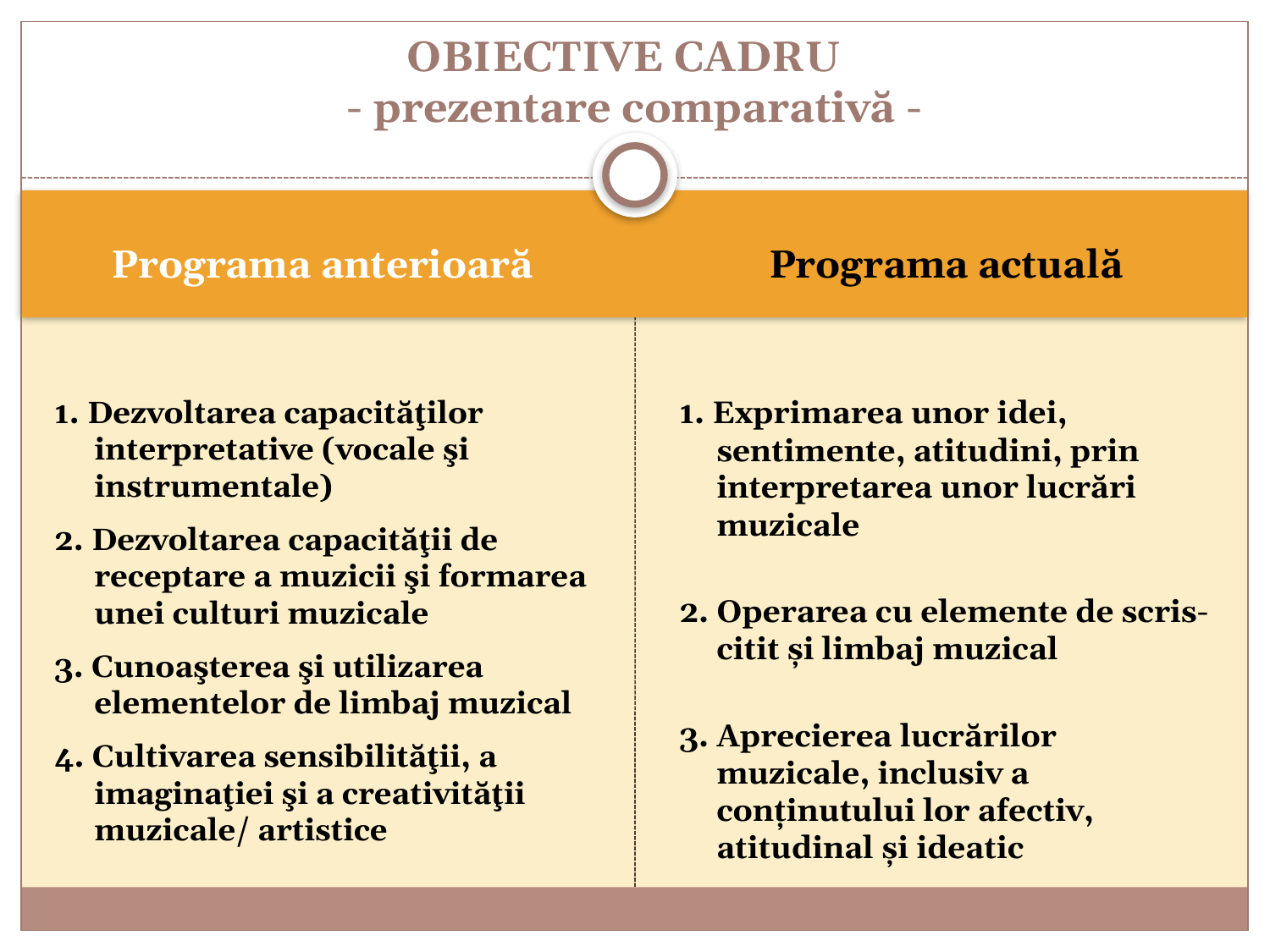

# OBIECTIVE CADRU - prezentare comparativă -
Programa anterioară
Programa actuală

1. Dezvoltarea capacităţilor interpretative (vocale şi instrumentale)
2. Dezvoltarea capacităţii de receptare a muzicii şi formarea unei culturi muzicale
3. Cunoaşterea şi utilizarea elementelor de limbaj muzical
4. Cultivarea sensibilităţii, a imaginaţiei şi a creativităţii muzicale/ artistice

1. Exprimarea unor idei, sentimente, atitudini, prin interpretarea unor lucrări muzicale

2. Operarea cu elemente de scris-citit și limbaj muzical

3. Aprecierea lucrărilor muzicale, inclusiv a conținutului lor afectiv, atitudinal și ideatic